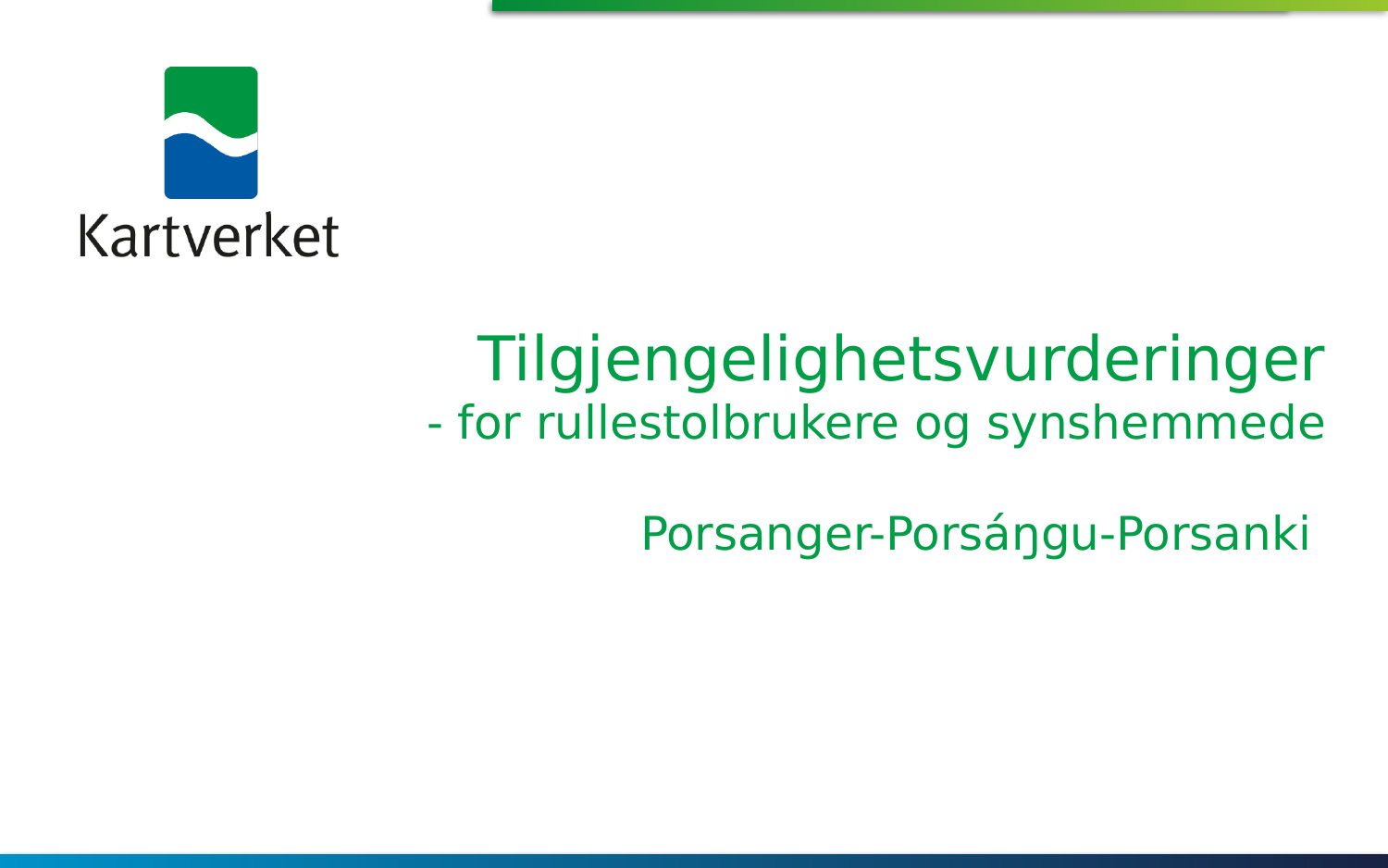

Tilgjengelighetsvurderinger
- for rullestolbrukere og synshemmede
Porsanger-Porsáŋgu-Porsanki